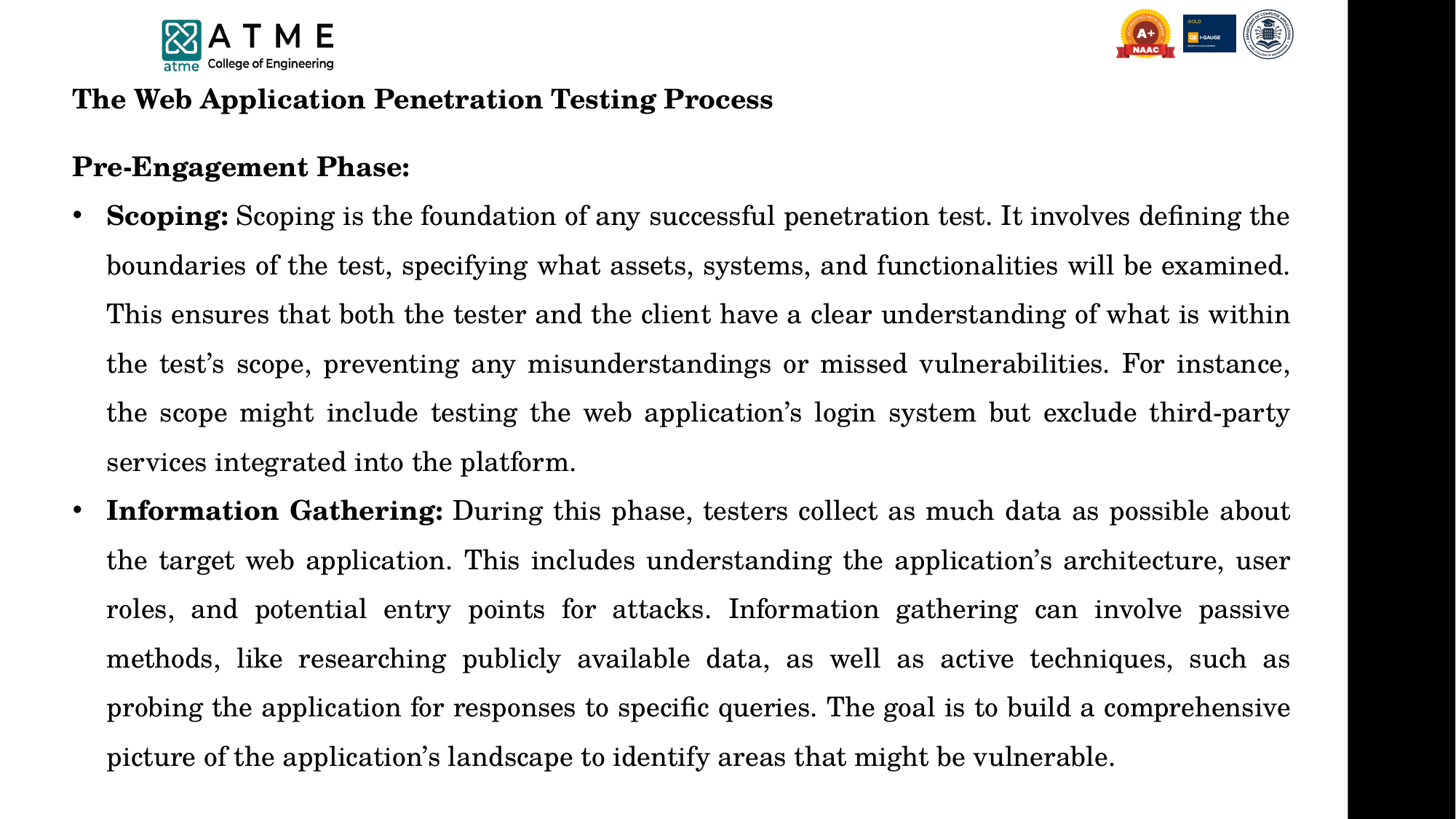

The Web Application Penetration Testing Process
Pre-Engagement Phase:
Scoping: Scoping is the foundation of any successful penetration test. It involves defining the boundaries of the test, specifying what assets, systems, and functionalities will be examined. This ensures that both the tester and the client have a clear understanding of what is within the test’s scope, preventing any misunderstandings or missed vulnerabilities. For instance, the scope might include testing the web application’s login system but exclude third-party services integrated into the platform.
Information Gathering: During this phase, testers collect as much data as possible about the target web application. This includes understanding the application’s architecture, user roles, and potential entry points for attacks. Information gathering can involve passive methods, like researching publicly available data, as well as active techniques, such as probing the application for responses to specific queries. The goal is to build a comprehensive picture of the application’s landscape to identify areas that might be vulnerable.